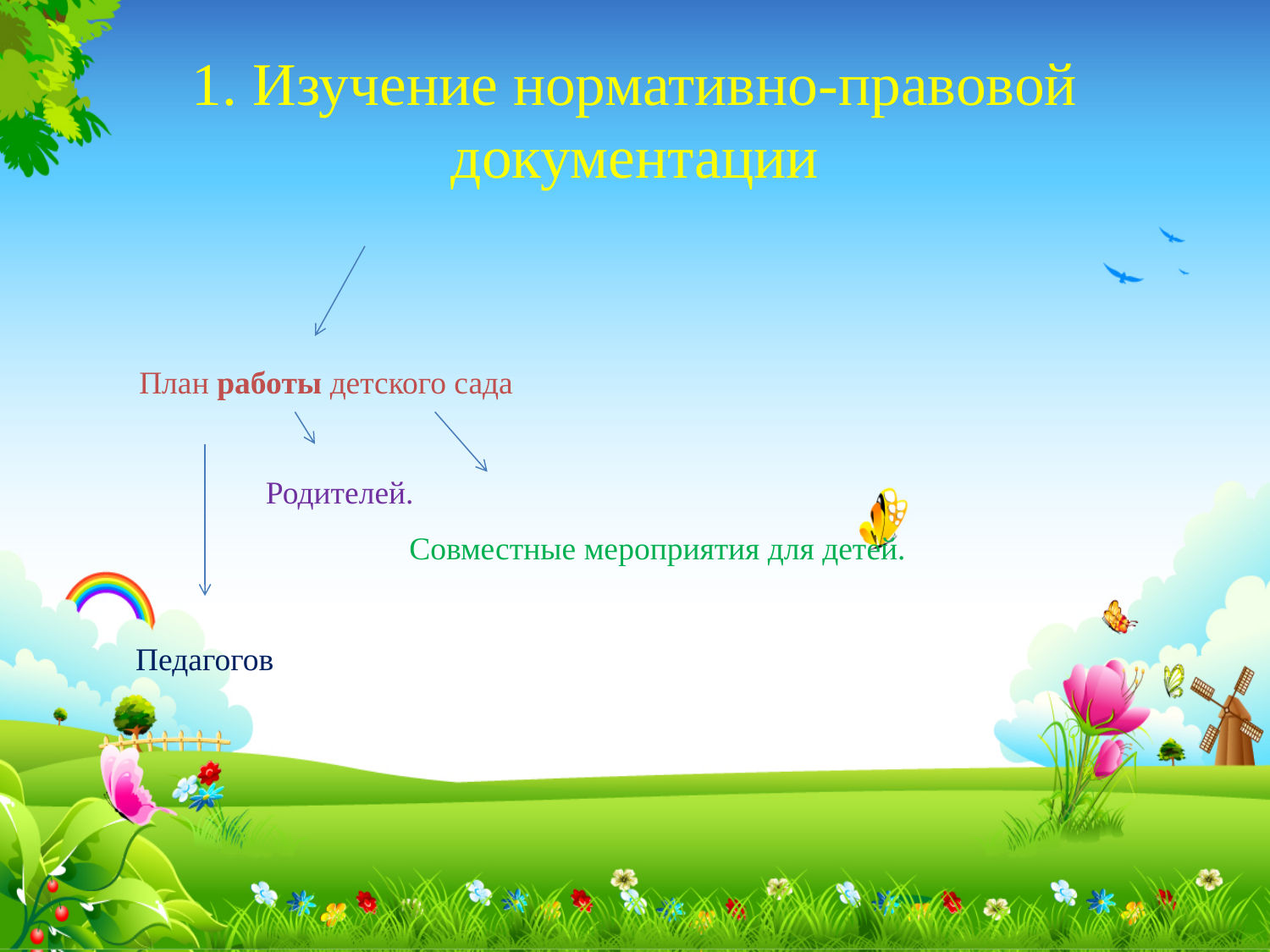

# 1. Изучение нормативно-правовой документации
План работы детского сада
Родителей.
Совместные мероприятия для детей.
Педагогов